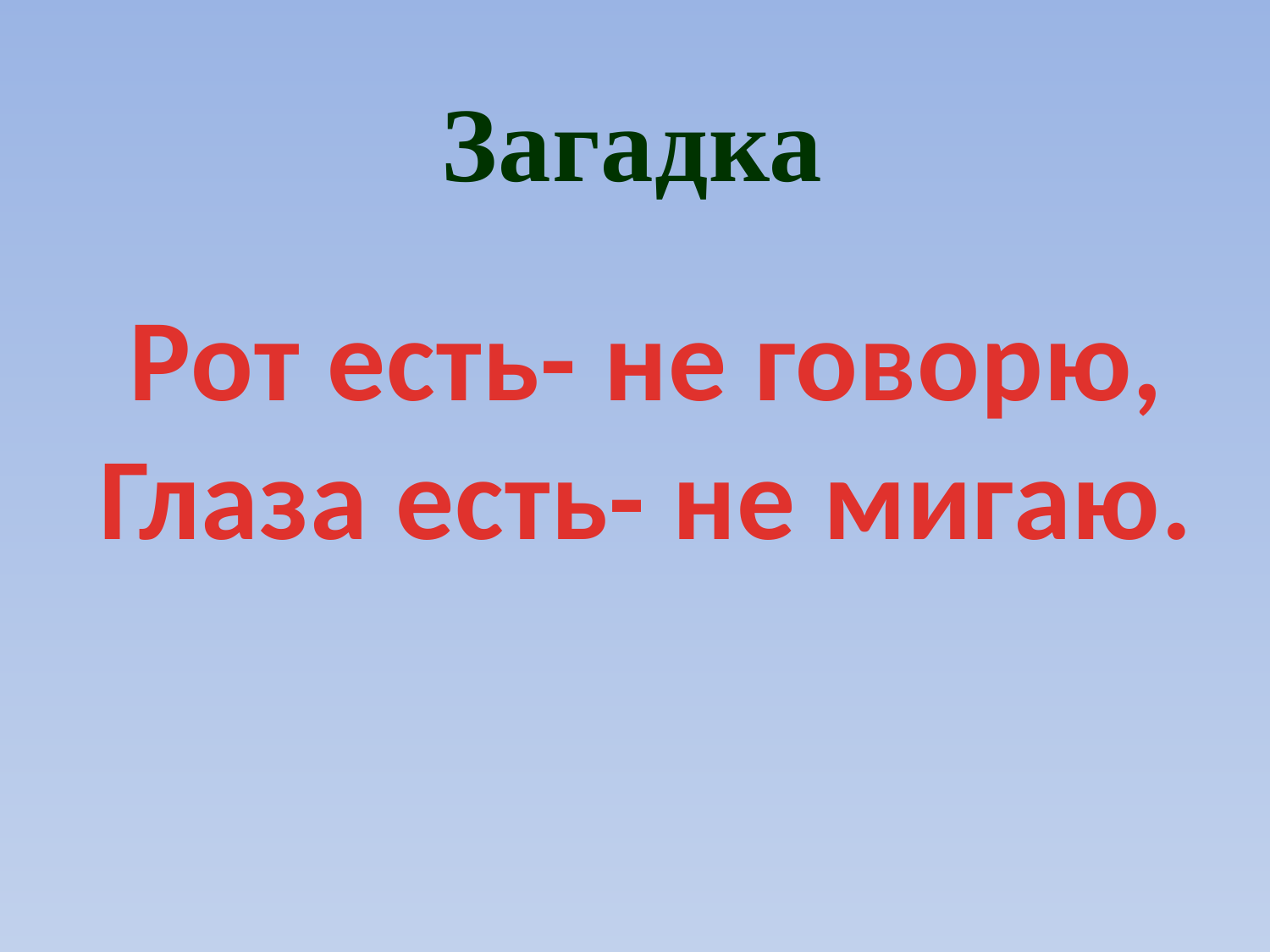

Загадка
Рот есть- не говорю,
Глаза есть- не мигаю.